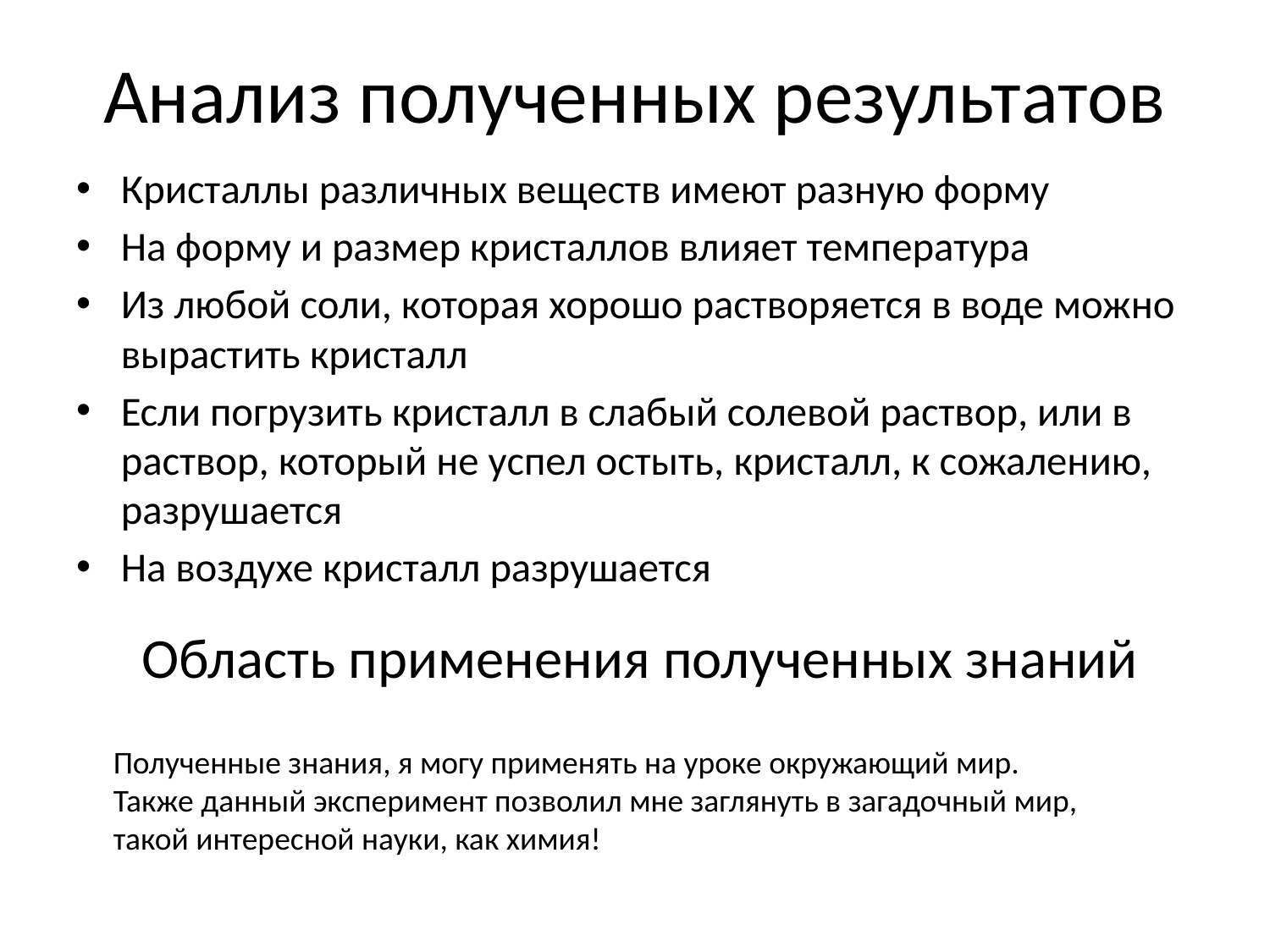

# Анализ полученных результатов
Кристаллы различных веществ имеют разную форму
На форму и размер кристаллов влияет температура
Из любой соли, которая хорошо растворяется в воде можно вырастить кристалл
Если погрузить кристалл в слабый солевой раствор, или в раствор, который не успел остыть, кристалл, к сожалению, разрушается
На воздухе кристалл разрушается

Область применения полученных знаний
Полученные знания, я могу применять на уроке окружающий мир.
Также данный эксперимент позволил мне заглянуть в загадочный мир,
такой интересной науки, как химия!